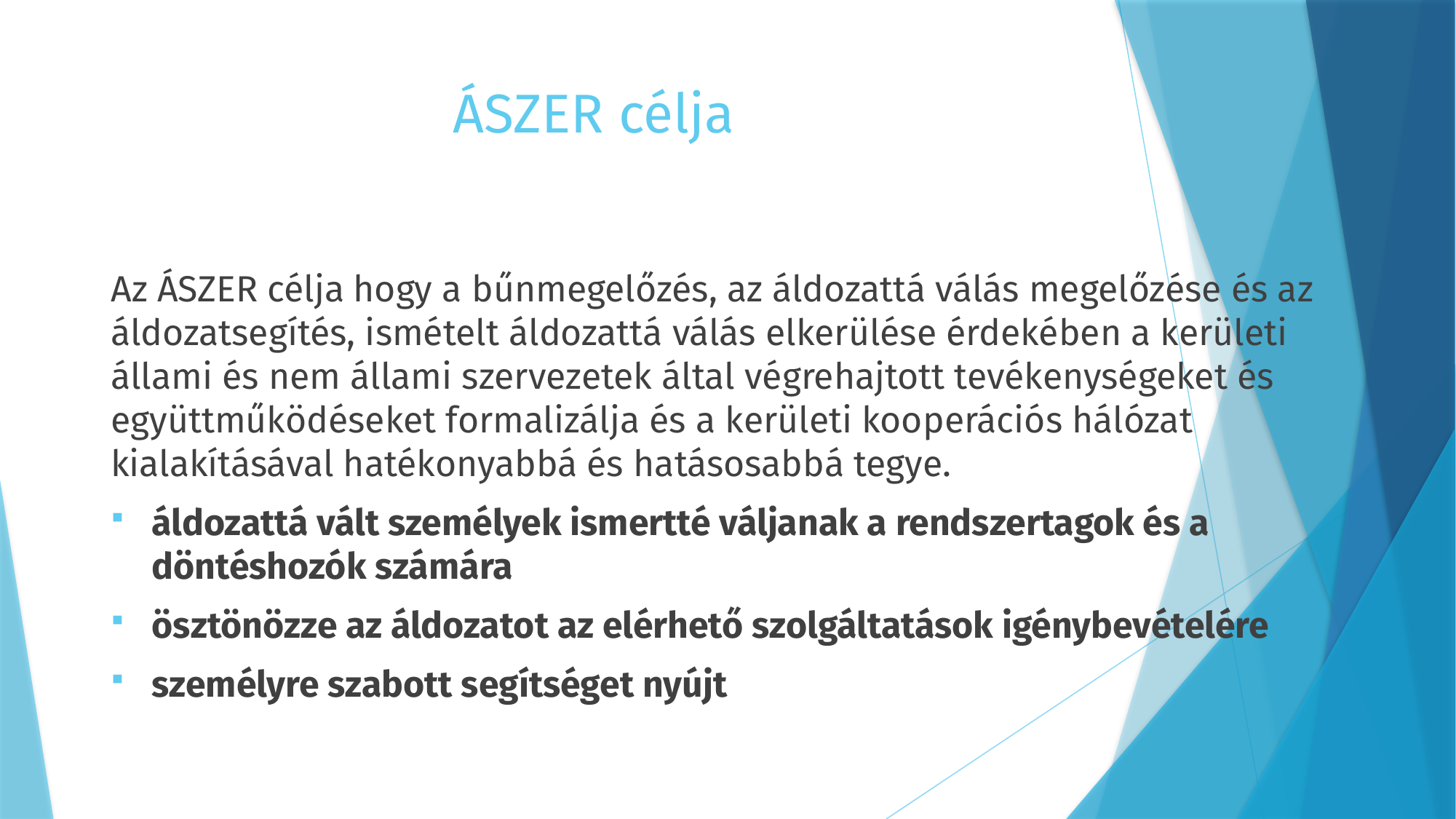

# ÁSZER célja
Az ÁSZER célja hogy a bűnmegelőzés, az áldozattá válás megelőzése és az áldozatsegítés, ismételt áldozattá válás elkerülése érdekében a kerületi állami és nem állami szervezetek által végrehajtott tevékenységeket és együttműködéseket formalizálja és a kerületi kooperációs hálózat kialakításával hatékonyabbá és hatásosabbá tegye.
áldozattá vált személyek ismertté váljanak a rendszertagok és a döntéshozók számára
ösztönözze az áldozatot az elérhető szolgáltatások igénybevételére
személyre szabott segítséget nyújt